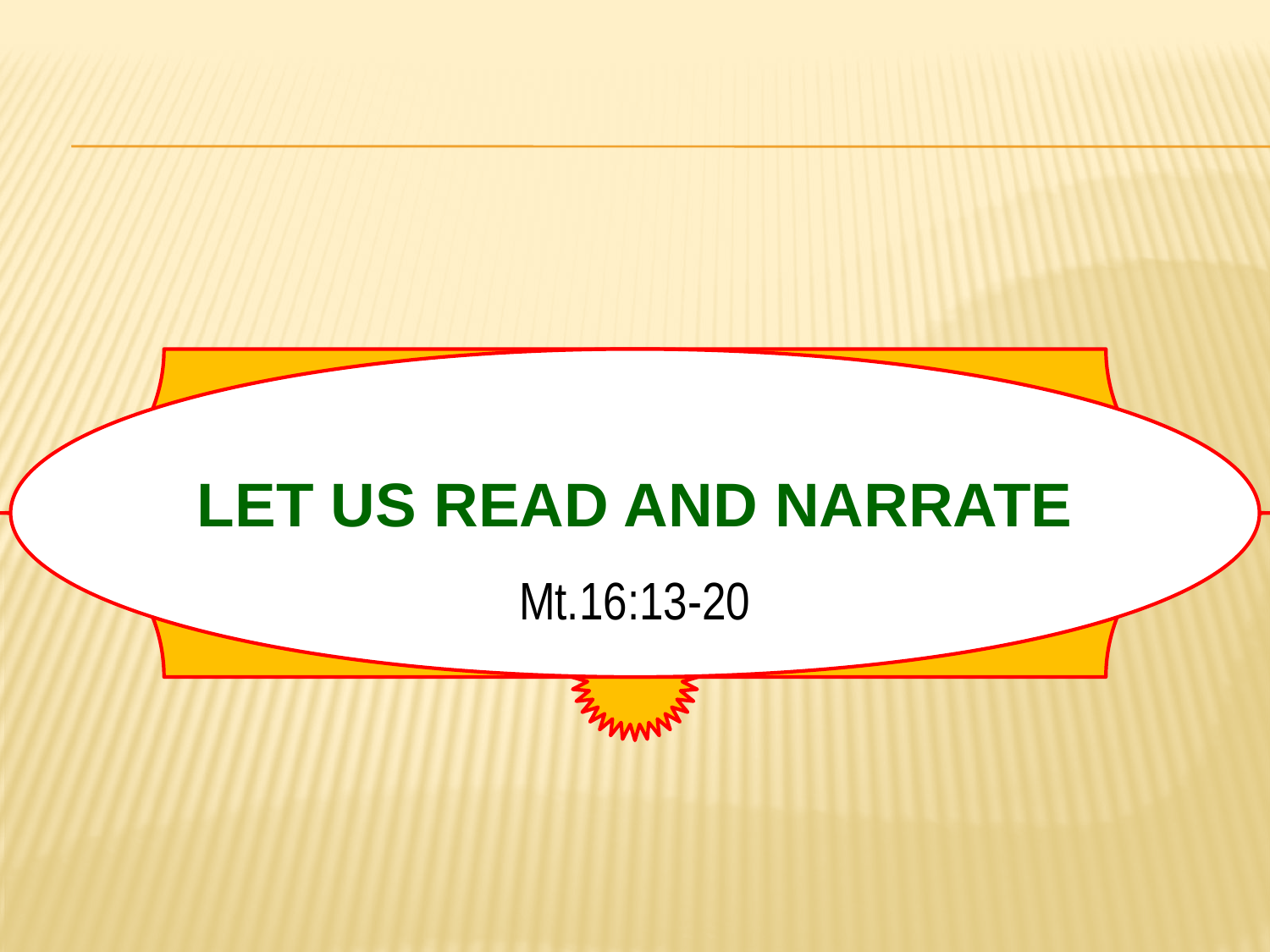

# Let us read and narrate
Mt.16:13-20